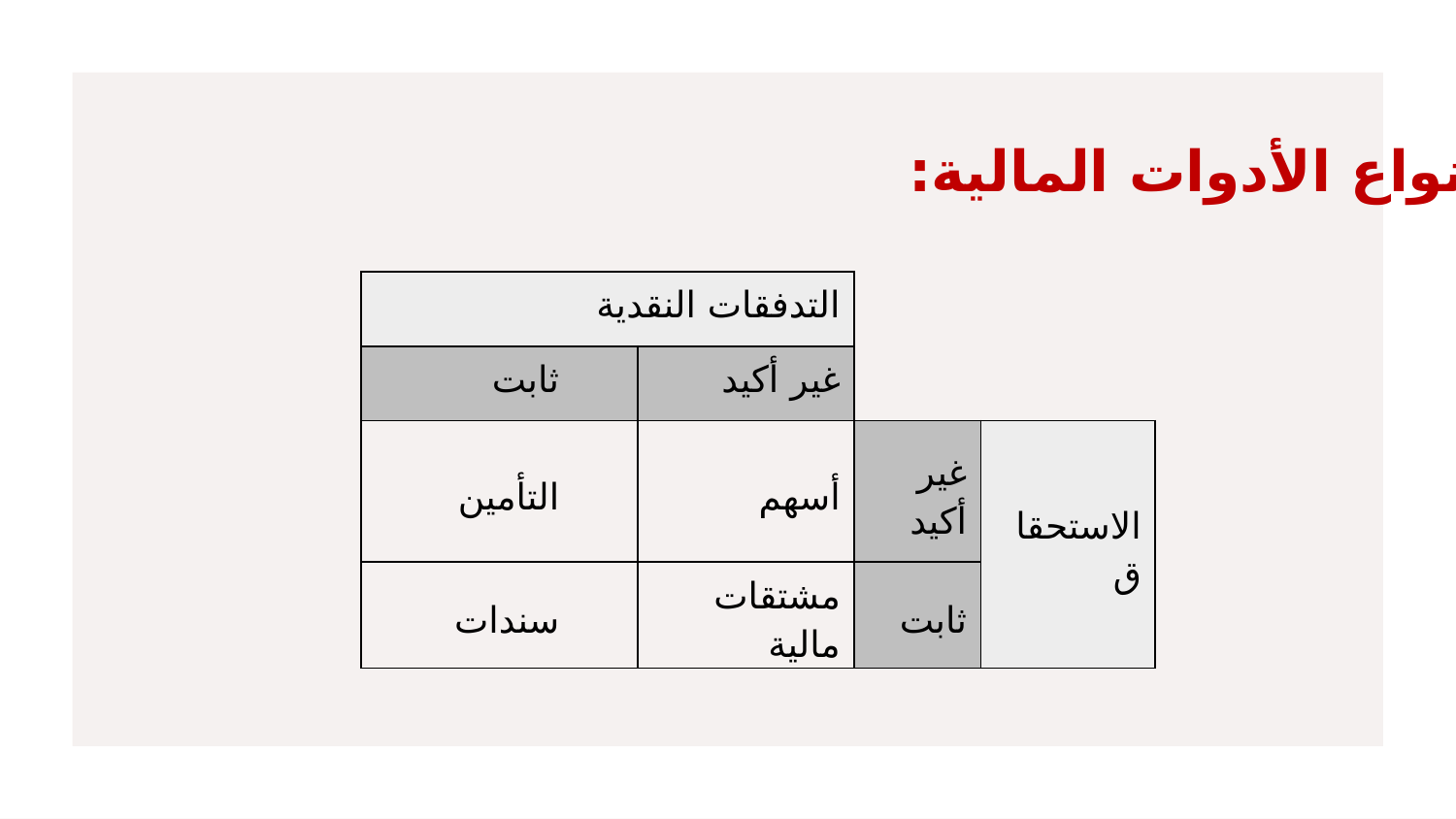

أنواع الأدوات المالیة:
|  | التدفقات النقدیة |  |  |  |
| --- | --- | --- | --- | --- |
| ثابت |  | غیر أكید |  |  |
| التأمين |  | أسھم | غیر أكید | الاستحقاق |
| سندات |  | مشتقات مالیة | ثابت |  |